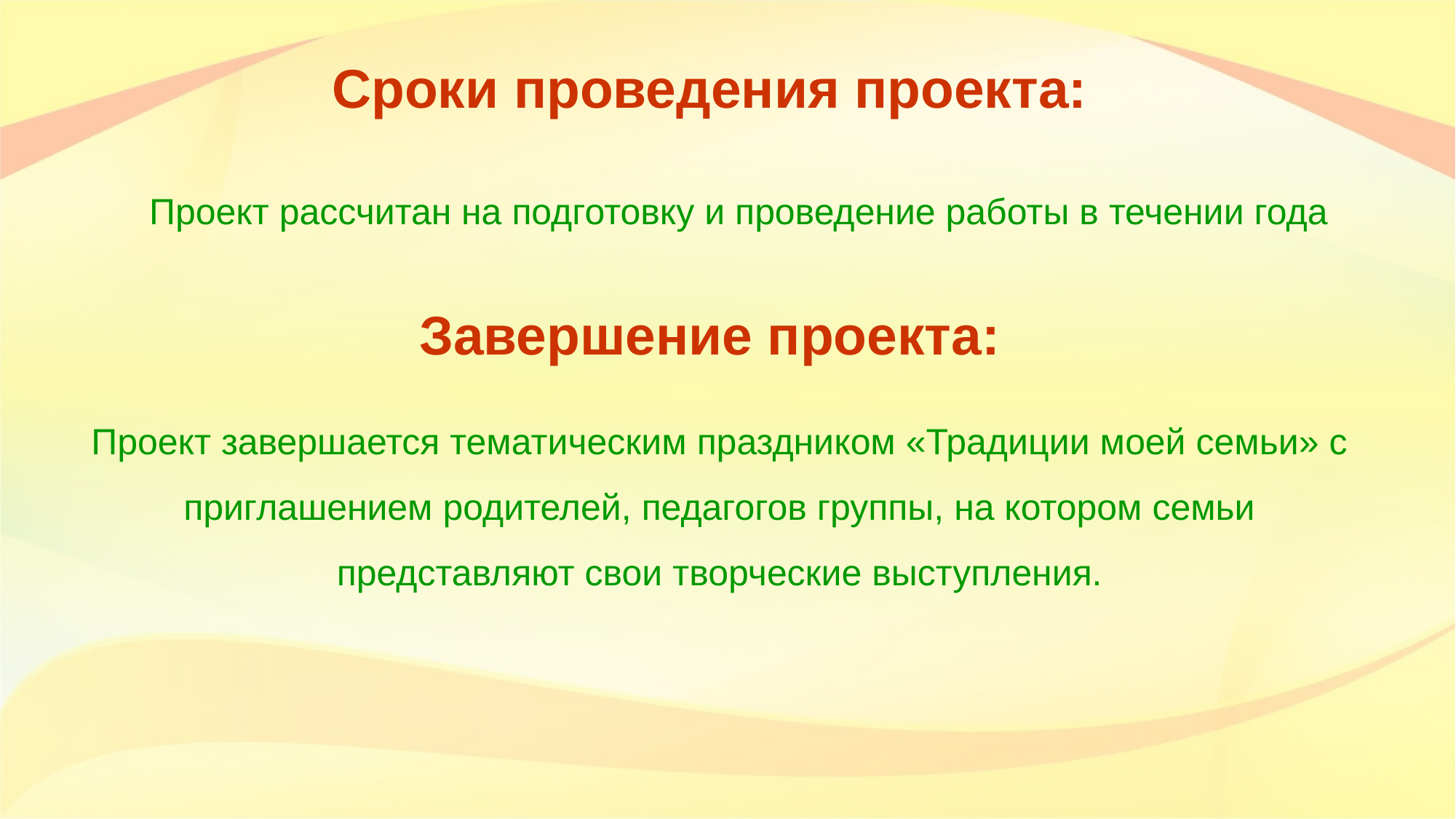

# Сроки проведения проекта:
Проект рассчитан на подготовку и проведение работы в течении года
Завершение проекта:
Проект завершается тематическим праздником «Традиции моей семьи» с приглашением родителей, педагогов группы, на котором семьи представляют свои творческие выступления.